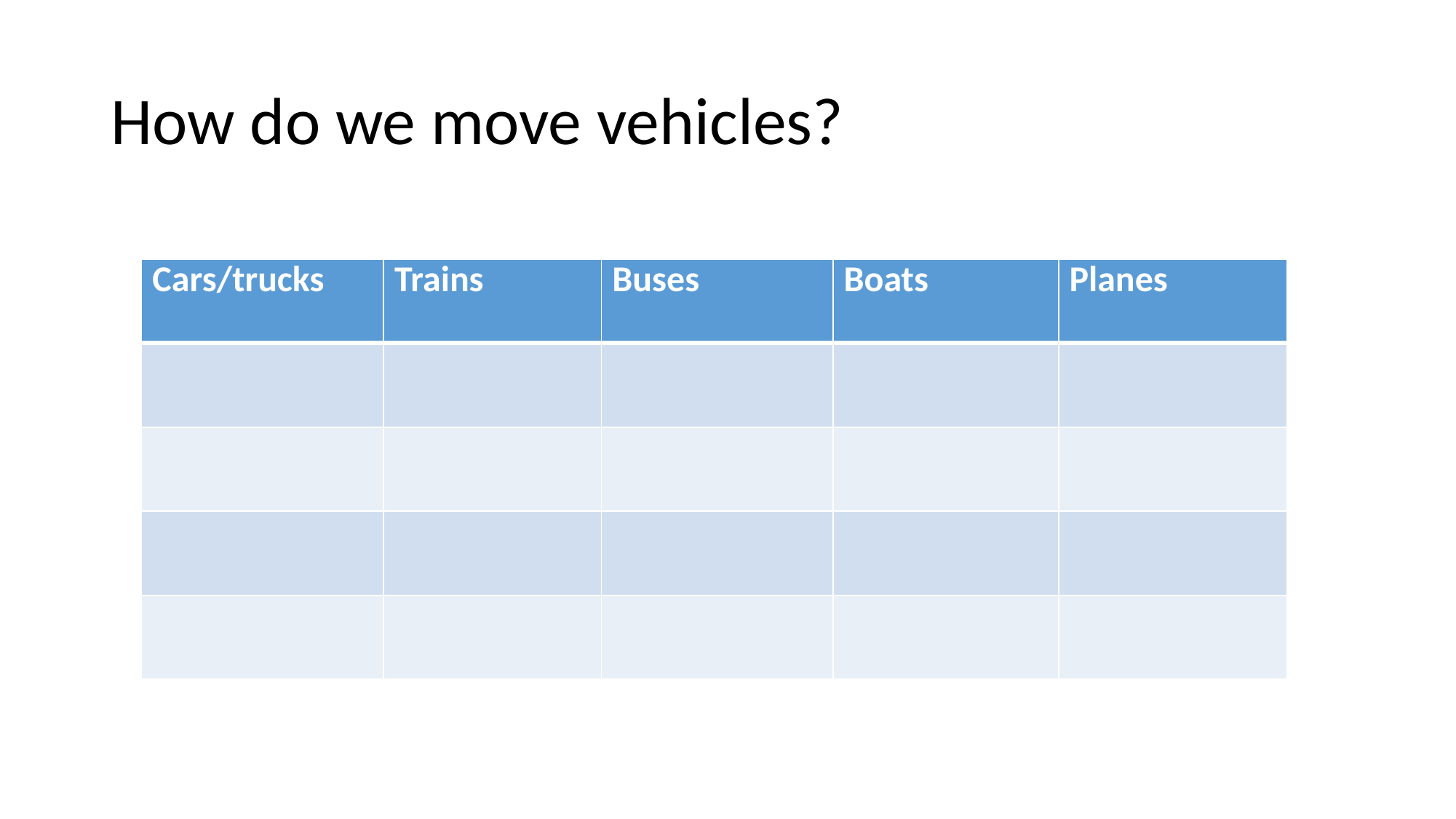

# How do we move vehicles?

| Cars/trucks | Trains | Buses | Boats | Planes |
| --- | --- | --- | --- | --- |
|  |  |  |  |  |
|  |  |  |  |  |
|  |  |  |  |  |
|  |  |  |  |  |